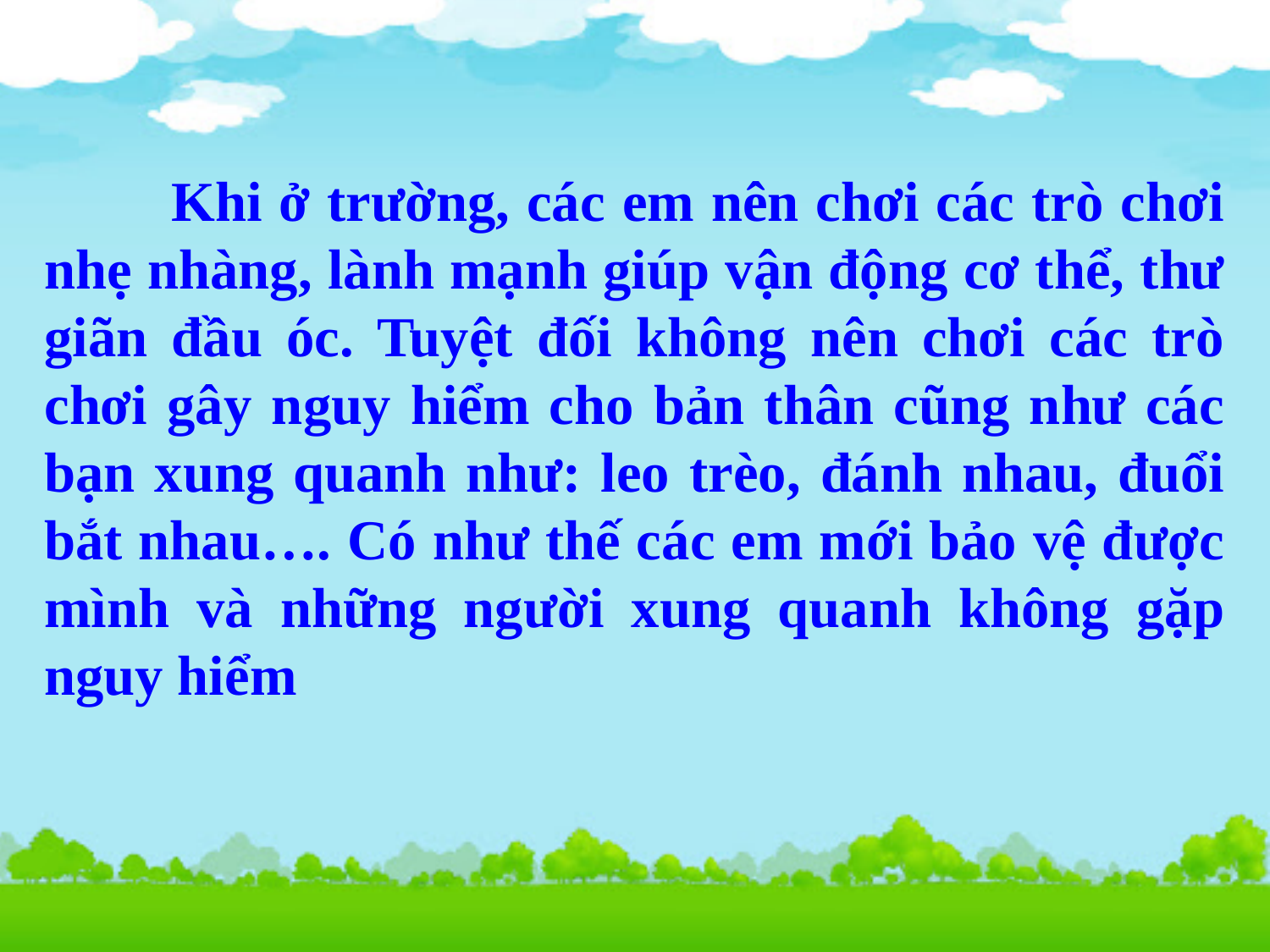

Khi ở trường, các em nên chơi các trò chơi nhẹ nhàng, lành mạnh giúp vận động cơ thể, thư giãn đầu óc. Tuyệt đối không nên chơi các trò chơi gây nguy hiểm cho bản thân cũng như các bạn xung quanh như: leo trèo, đánh nhau, đuổi bắt nhau…. Có như thế các em mới bảo vệ được mình và những người xung quanh không gặp nguy hiểm